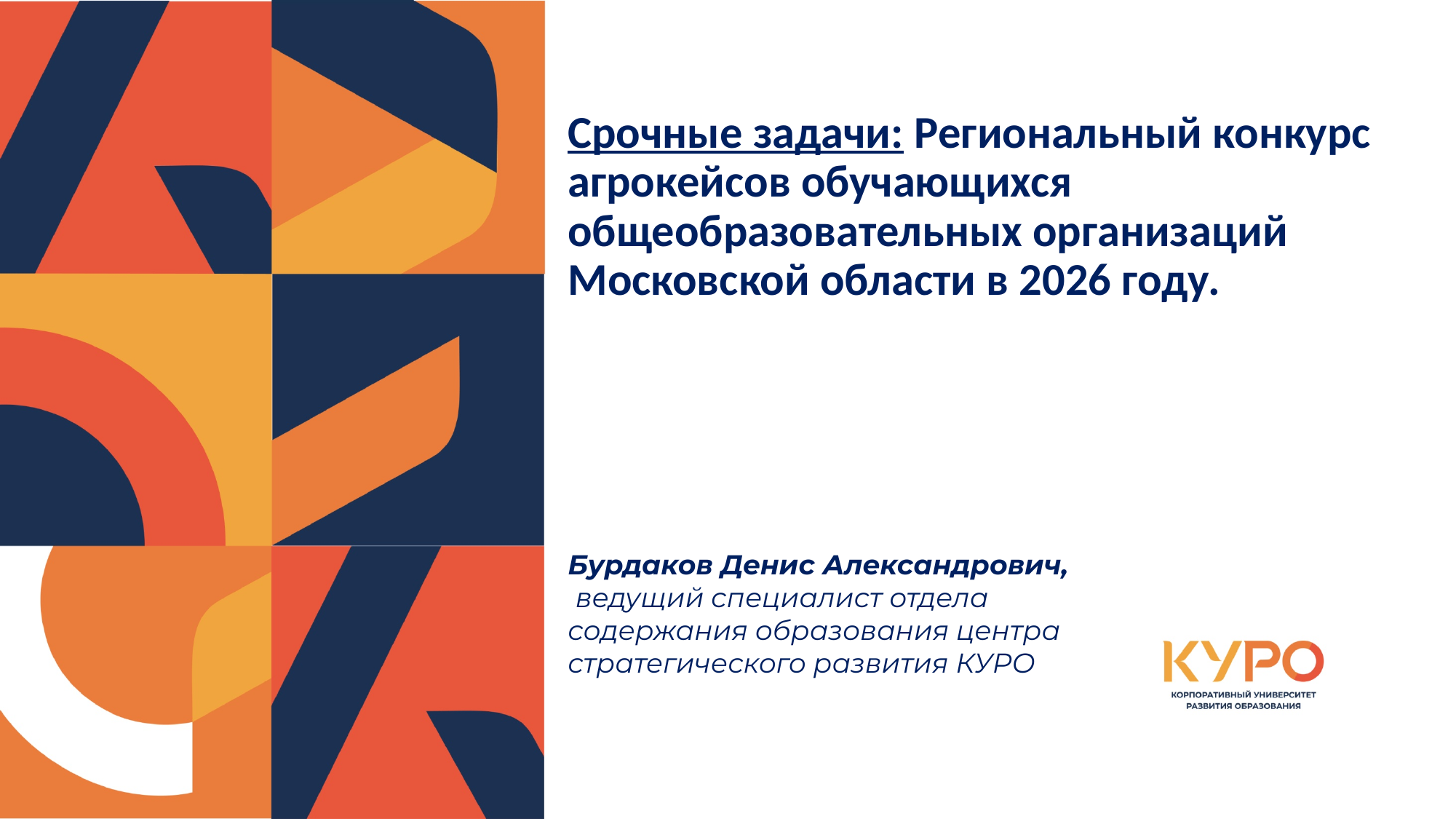

Срочные задачи: Региональный конкурс агрокейсов обучающихся общеобразовательных организаций Московской области в 2026 году.
Бурдаков Денис Александрович,
 ведущий специалист отдела содержания образования центра стратегического развития КУРО